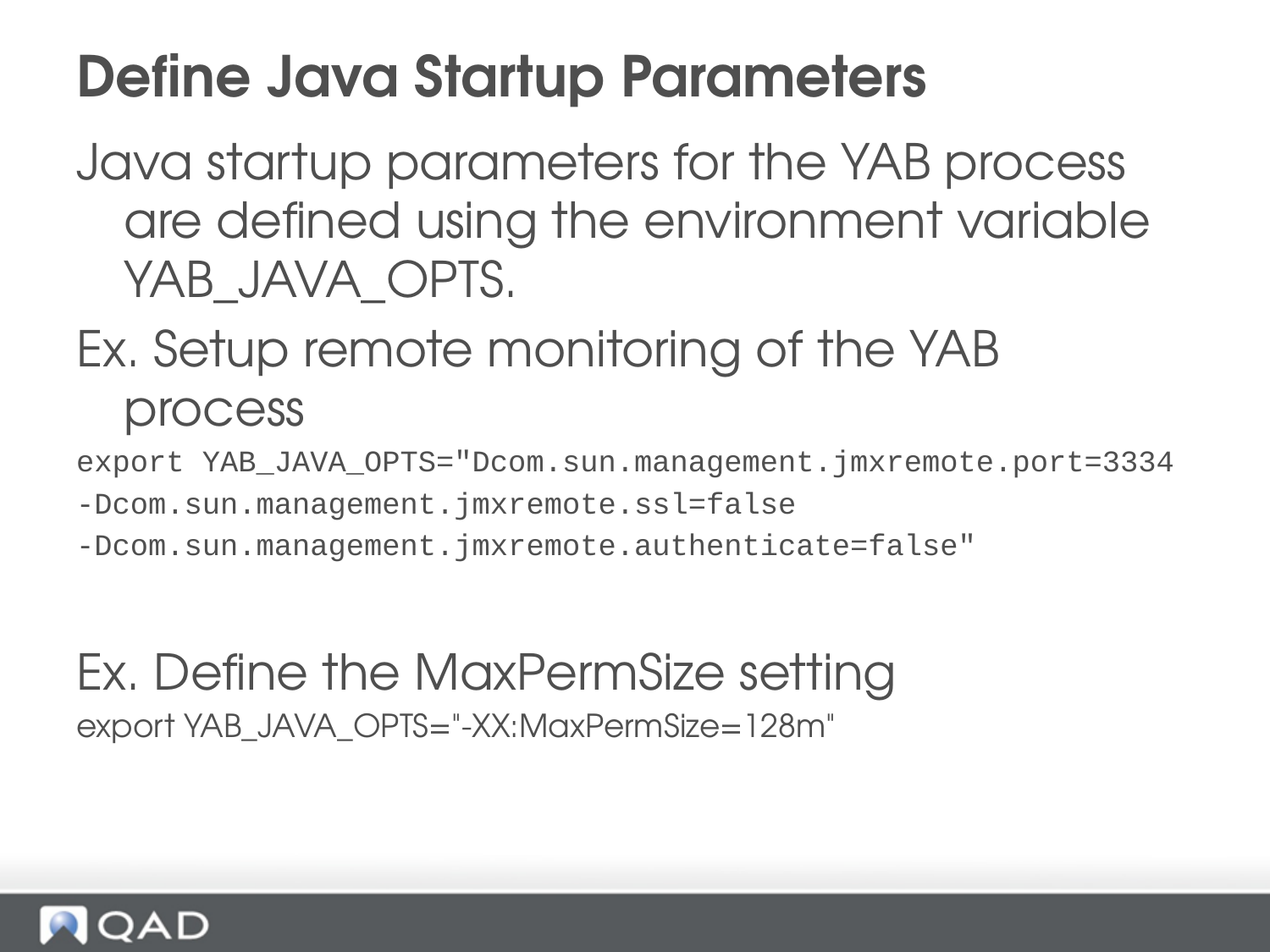

# Define Java Startup Parameters
Java startup parameters for the YAB process are defined using the environment variable YAB_JAVA_OPTS.
Ex. Setup remote monitoring of the YAB process
export YAB_JAVA_OPTS="Dcom.sun.management.jmxremote.port=3334
-Dcom.sun.management.jmxremote.ssl=false
-Dcom.sun.management.jmxremote.authenticate=false"

Ex. Define the MaxPermSize setting
export YAB_JAVA_OPTS="-XX:MaxPermSize=128m"